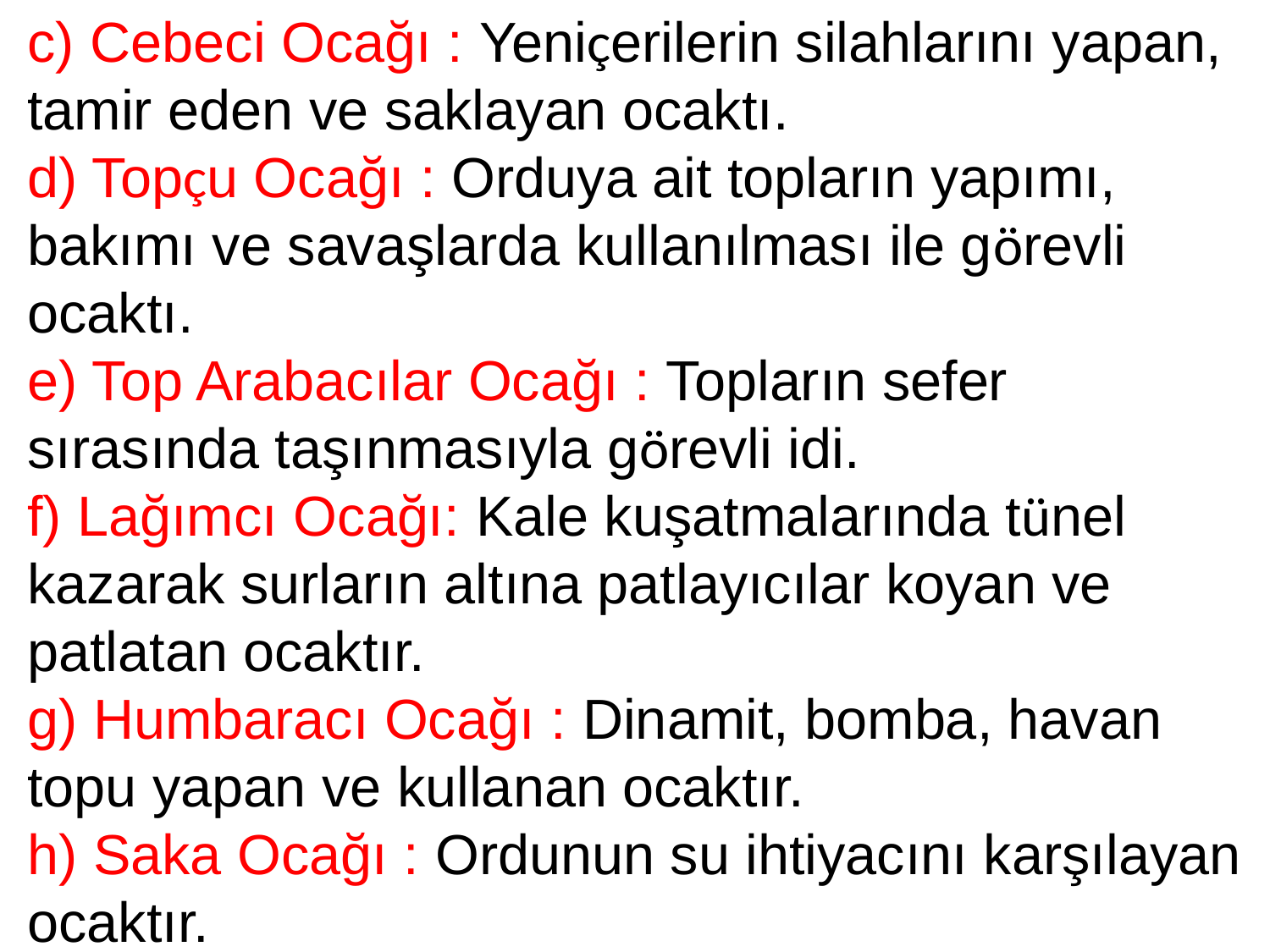

c) Cebeci Ocağı : Yeniçerilerin silahlarını yapan, tamir eden ve saklayan ocaktı.
d) Topçu Ocağı : Orduya ait topların yapımı, bakımı ve savaşlarda kullanılması ile görevli ocaktı.
e) Top Arabacılar Ocağı : Topların sefer sırasında taşınmasıyla görevli idi.
f) Lağımcı Ocağı: Kale kuşatmalarında tünel kazarak surların altına patlayıcılar koyan ve patlatan ocaktır.
g) Humbaracı Ocağı : Dinamit, bomba, havan topu yapan ve kullanan ocaktır.
h) Saka Ocağı : Ordunun su ihtiyacını karşılayan ocaktır.